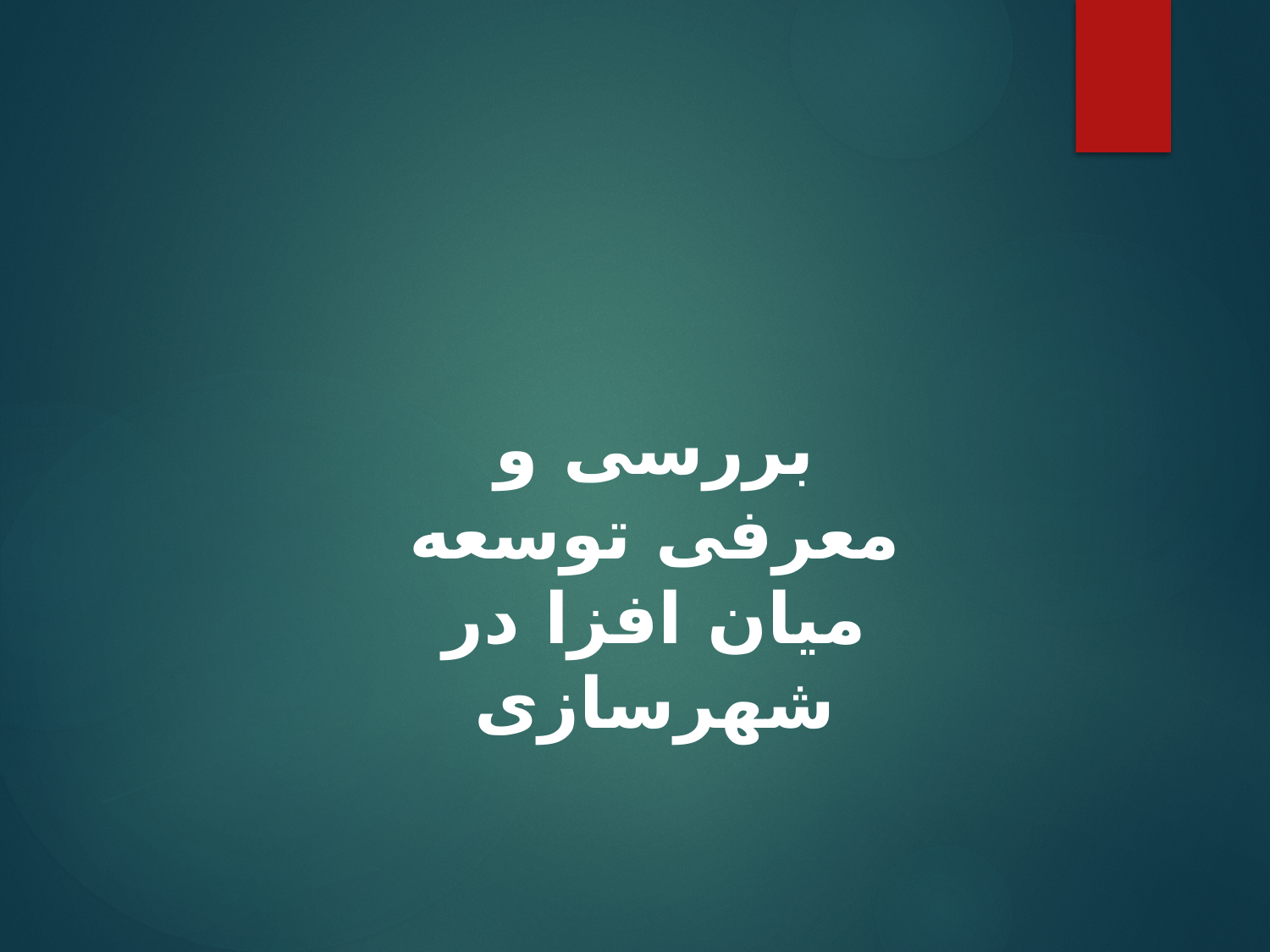

بررسی و معرفی توسعه میان افزا در شهرسازی